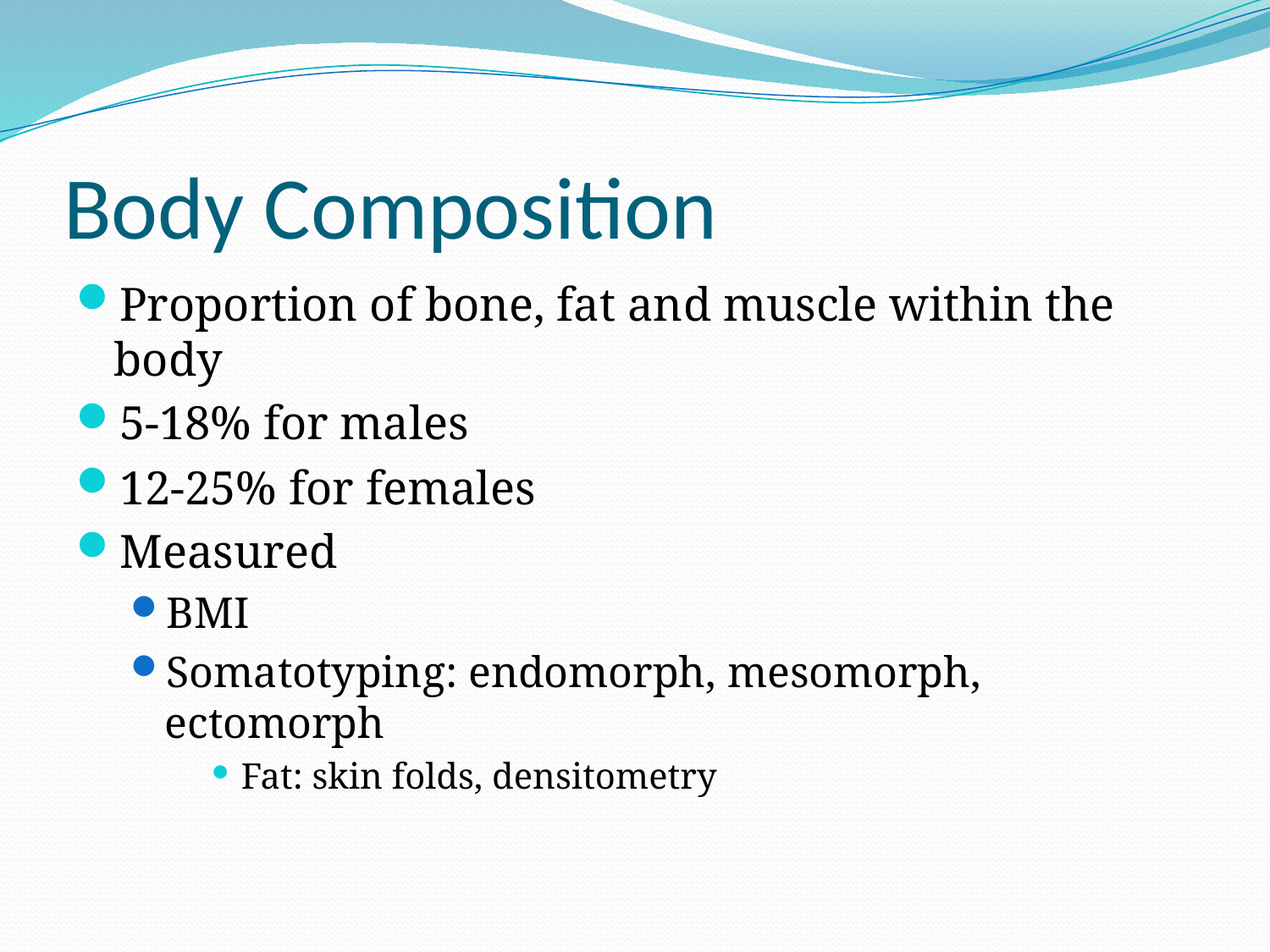

# Body Composition
Proportion of bone, fat and muscle within the body
5-18% for males
12-25% for females
Measured
BMI
Somatotyping: endomorph, mesomorph, ectomorph
Fat: skin folds, densitometry